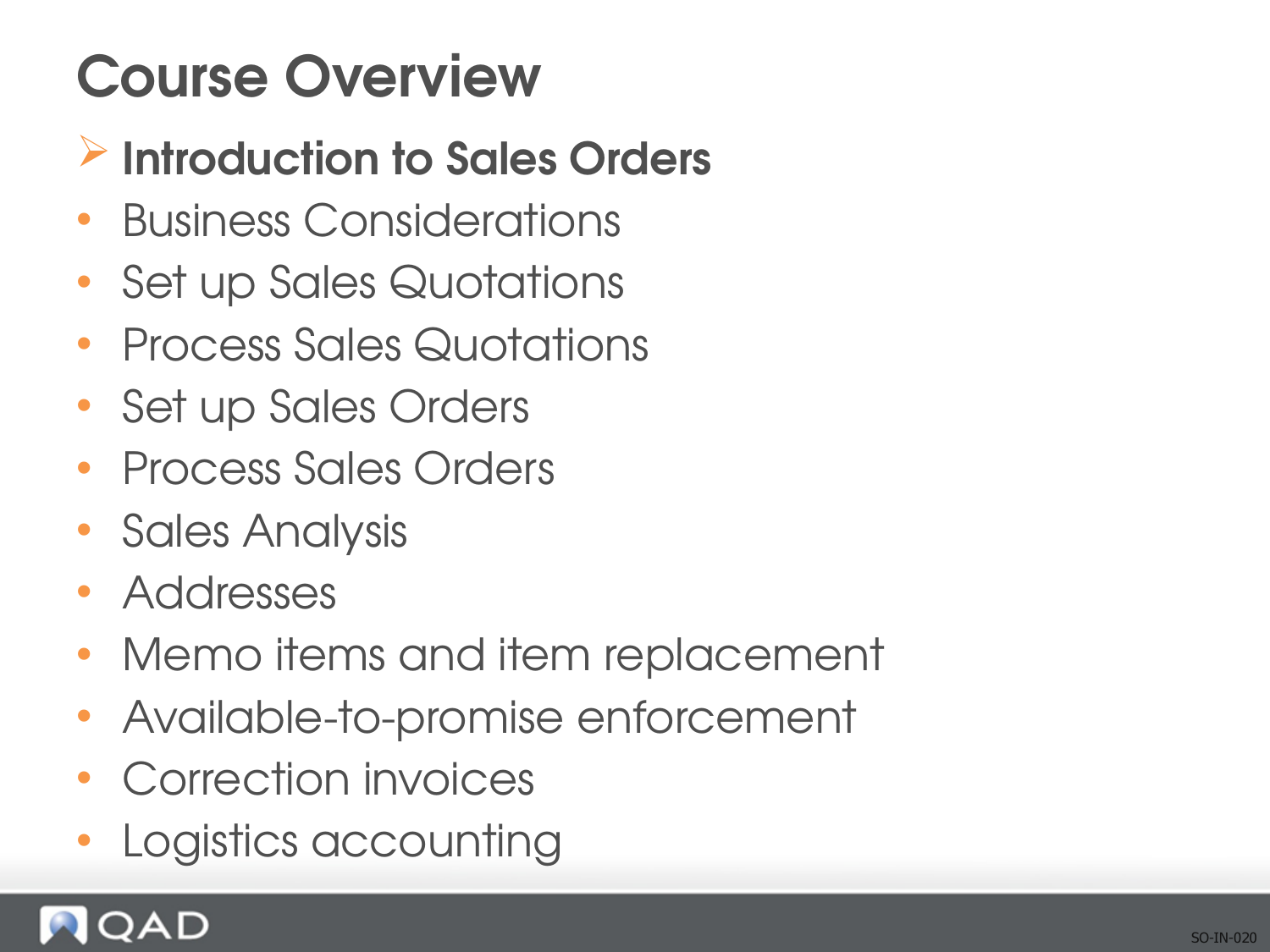

# Course Overview
Introduction to Sales Orders
Business Considerations
Set up Sales Quotations
Process Sales Quotations
Set up Sales Orders
Process Sales Orders
Sales Analysis
Addresses
Memo items and item replacement
Available-to-promise enforcement
Correction invoices
Logistics accounting
SO-IN-020